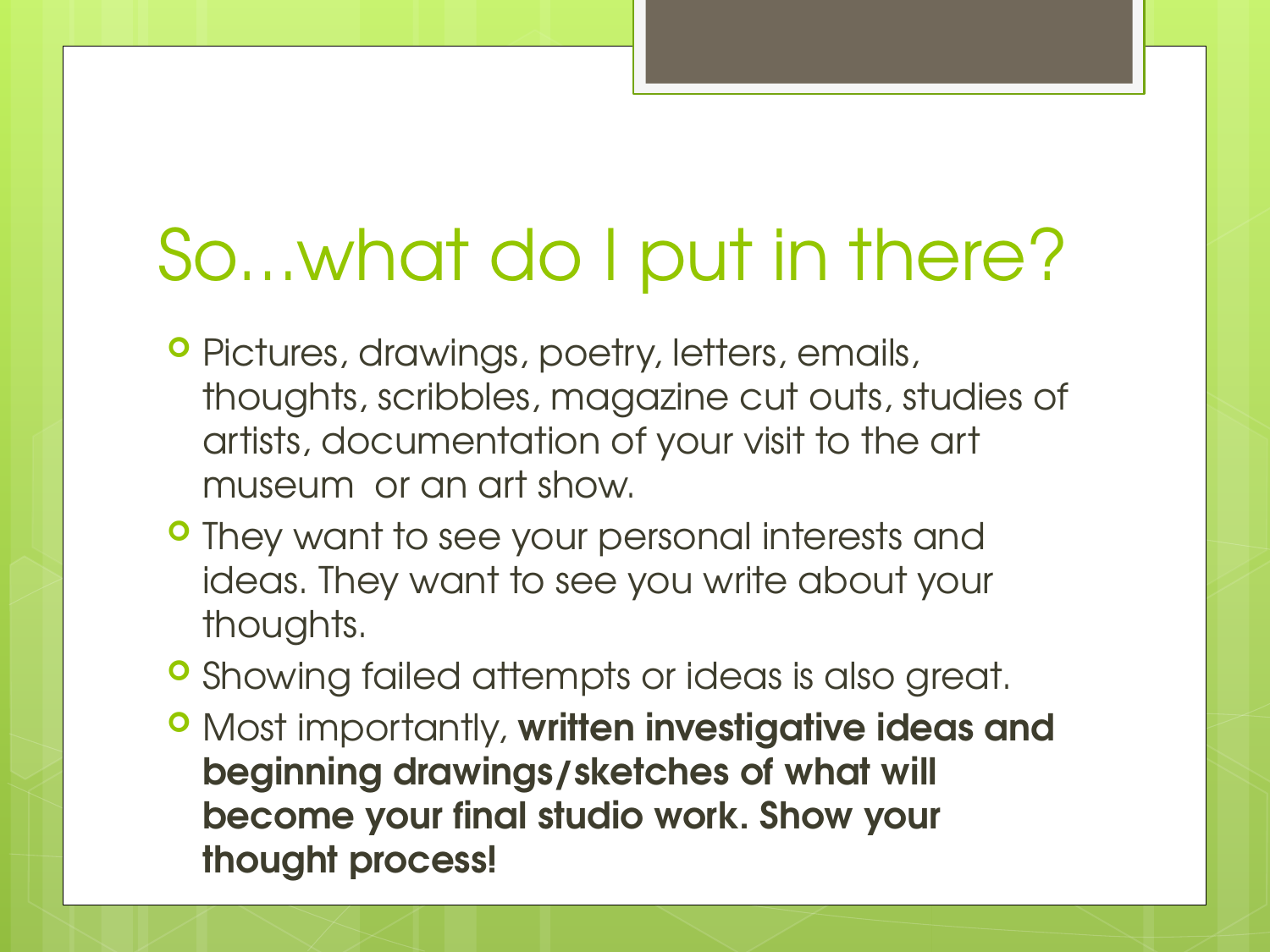

# So…what do I put in there?
Pictures, drawings, poetry, letters, emails, thoughts, scribbles, magazine cut outs, studies of artists, documentation of your visit to the art museum  or an art show.
They want to see your personal interests and ideas. They want to see you write about your thoughts.
Showing failed attempts or ideas is also great.
Most importantly, written investigative ideas and beginning drawings/sketches of what will become your final studio work. Show your thought process!